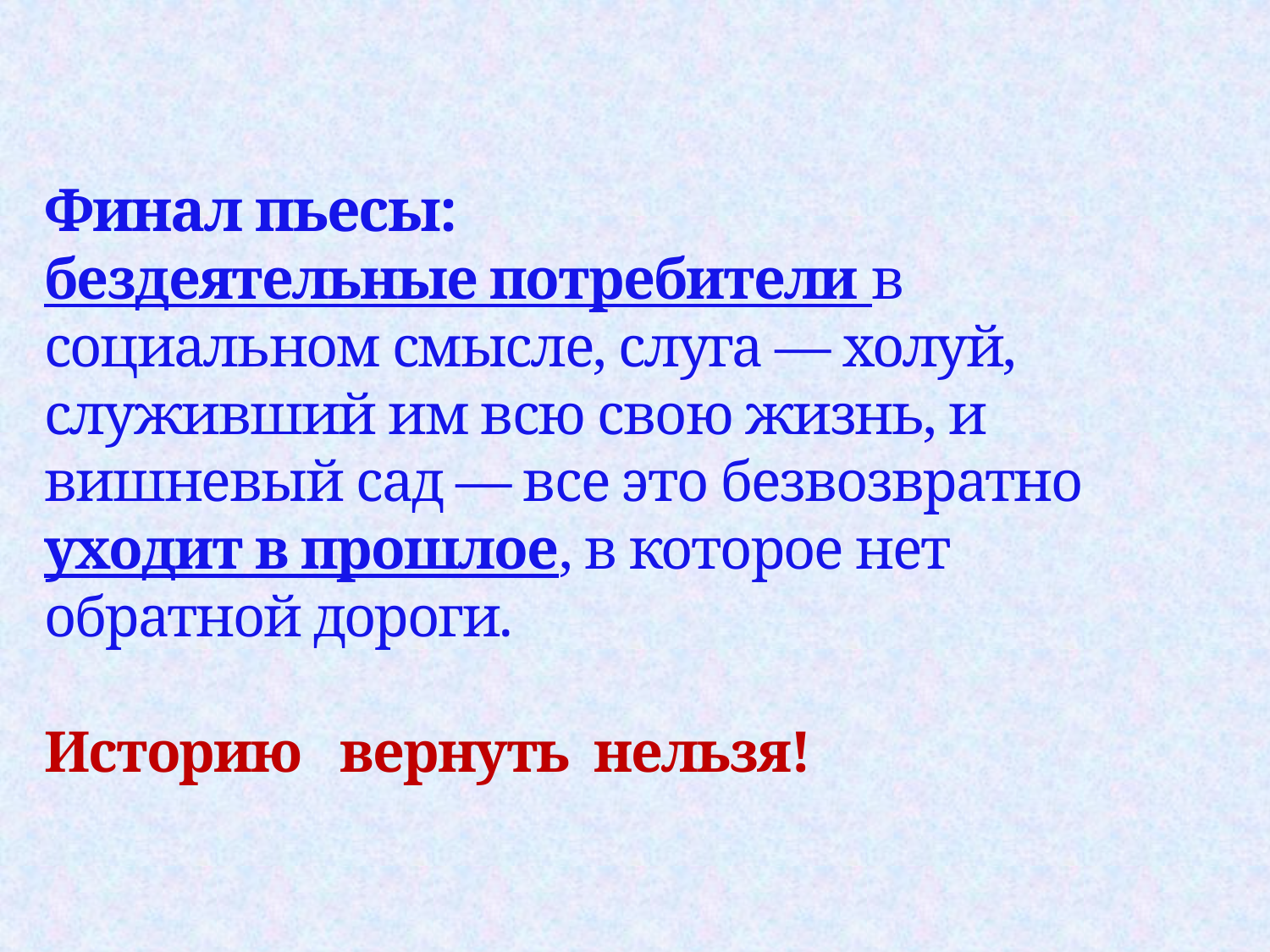

# Финал пьесы: бездеятельные потребители в социальном смысле, слуга — холуй, служивший им всю свою жизнь, и вишневый сад — все это безвозвратно уходит в прошлое, в которое нет обратной дороги. Историю   вернуть  нельзя!